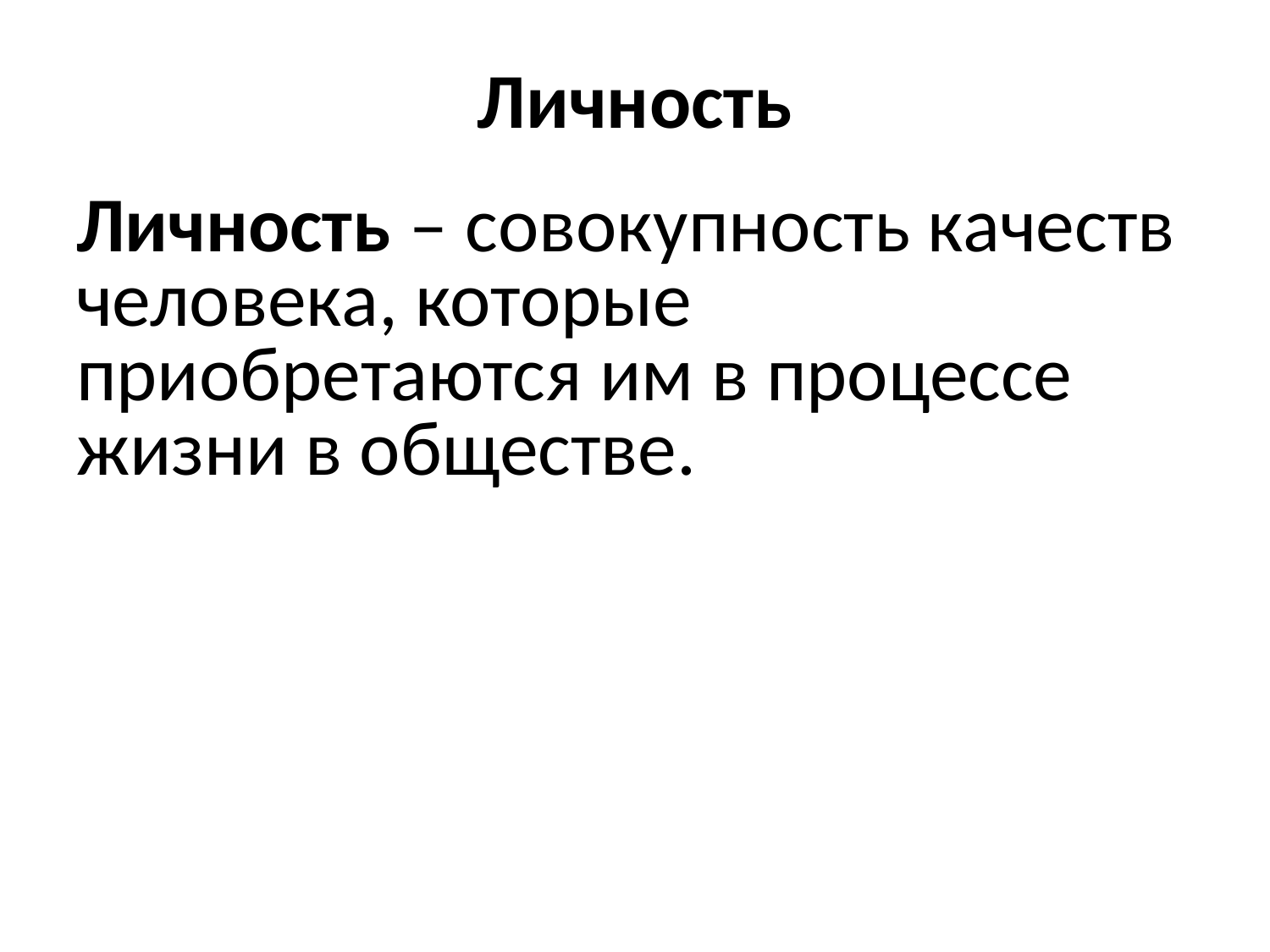

# Личность
Личность – совокупность качеств человека, которые приобретаются им в процессе жизни в обществе.